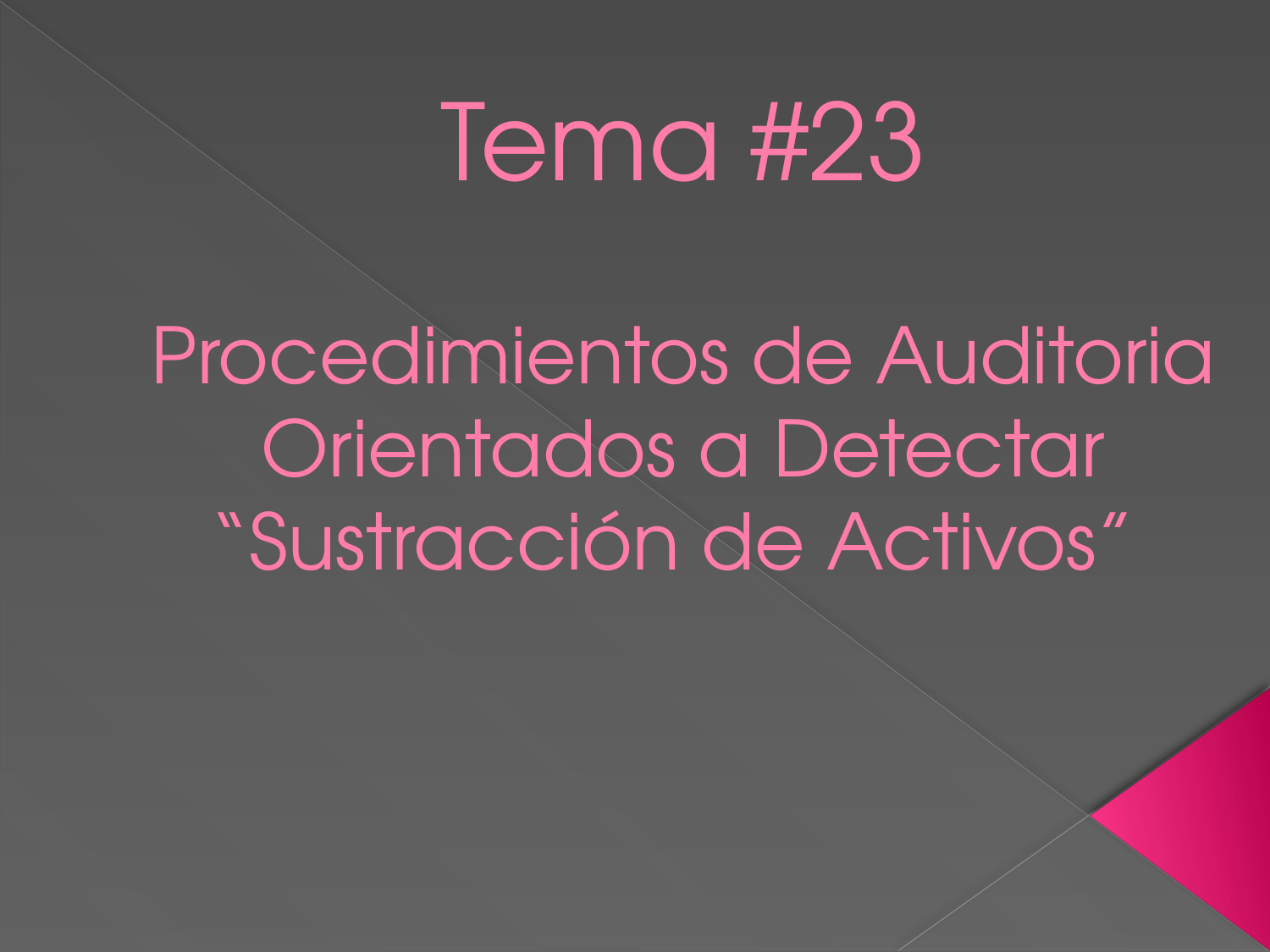

Tema #23
# Procedimientos de Auditoria Orientados a Detectar “Sustracción de Activos”